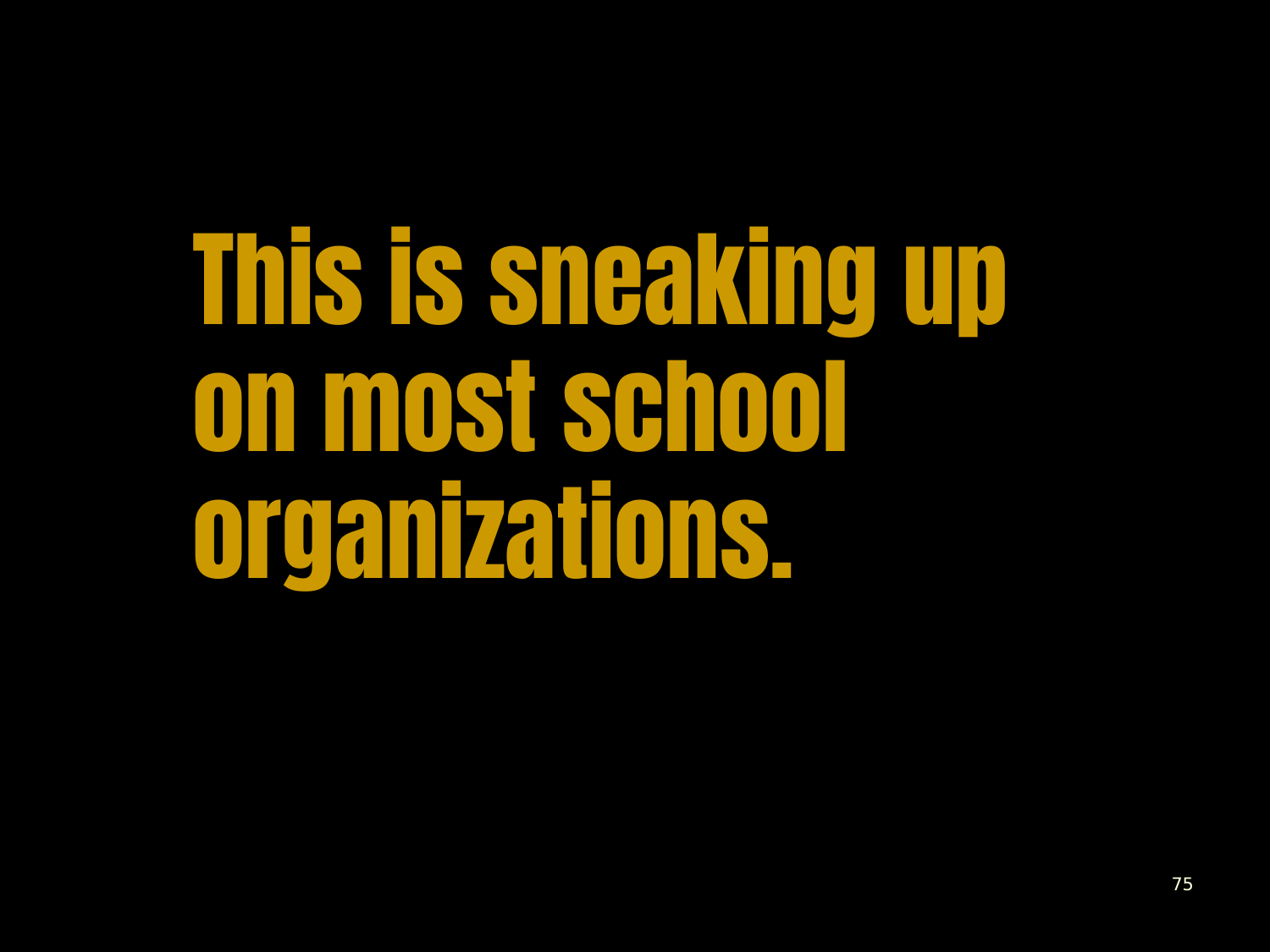

# This is sneaking up on most school organizations.
75